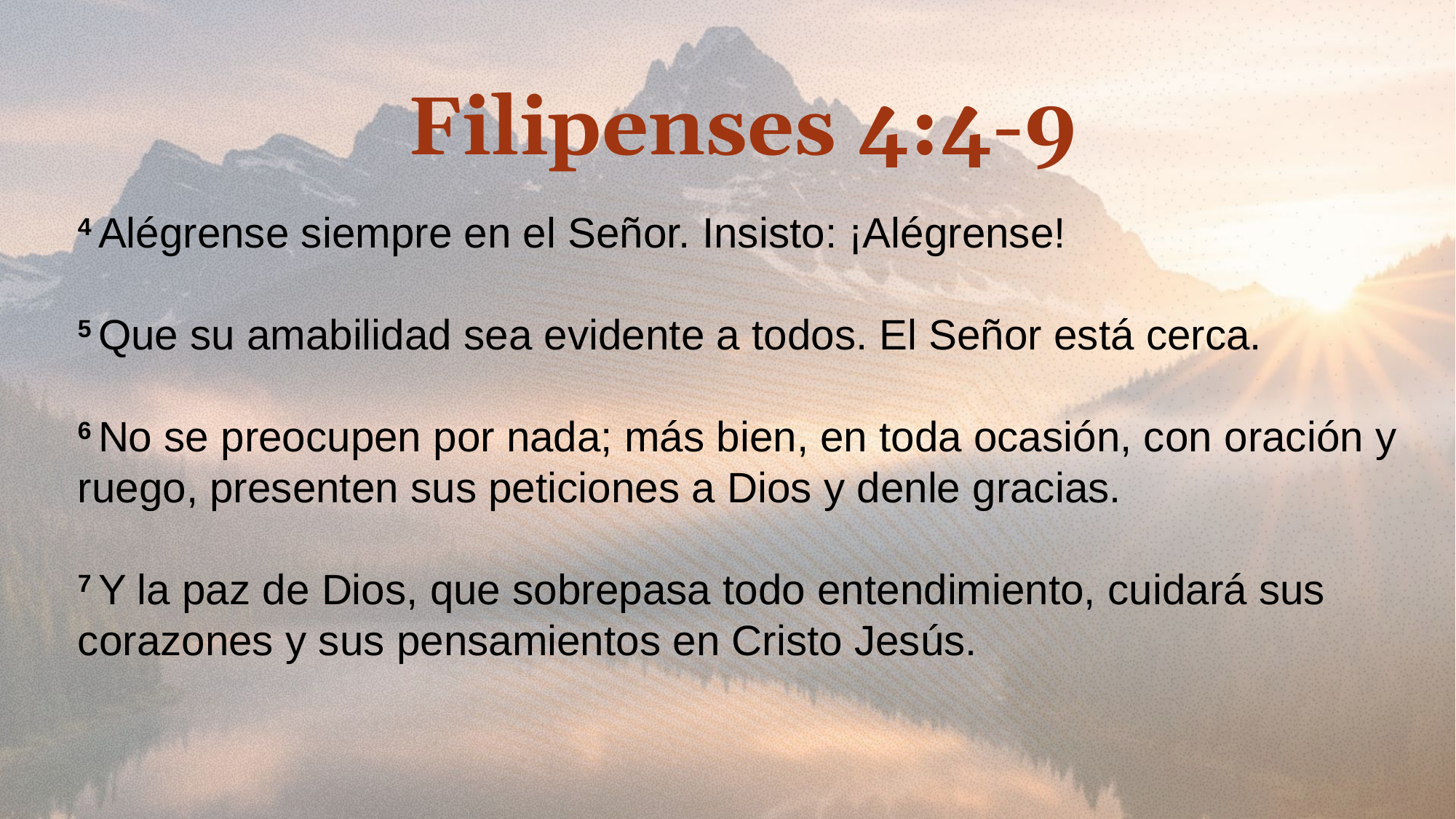

Filipenses 4:4-9
4 Alégrense siempre en el Señor. Insisto: ¡Alégrense!

5 Que su amabilidad sea evidente a todos. El Señor está cerca.

6 No se preocupen por nada; más bien, en toda ocasión, con oración y ruego, presenten sus peticiones a Dios y denle gracias.

7 Y la paz de Dios, que sobrepasa todo entendimiento, cuidará sus corazones y sus pensamientos en Cristo Jesús.